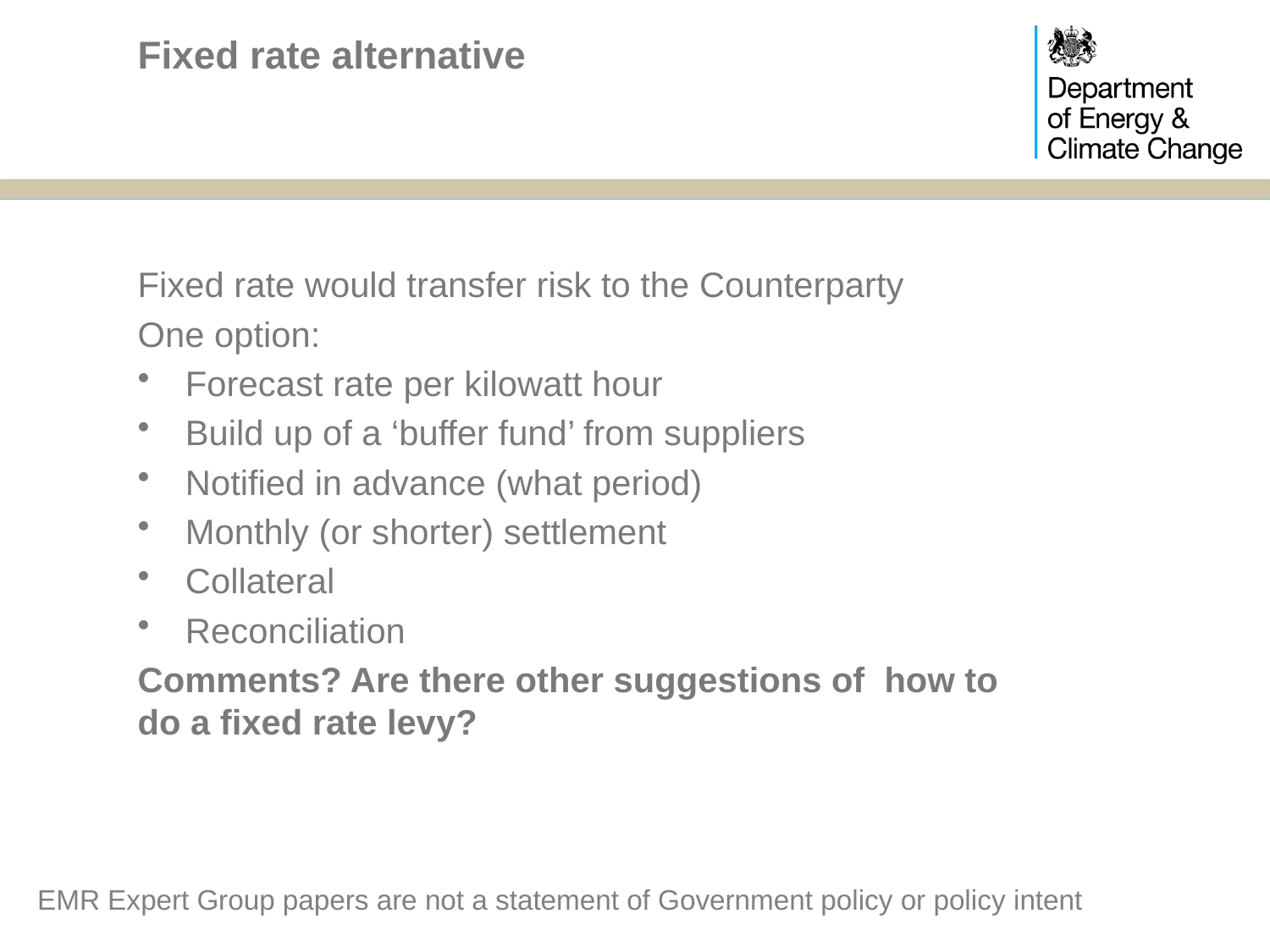

# Fixed rate alternative
Fixed rate would transfer risk to the Counterparty
One option:
Forecast rate per kilowatt hour
Build up of a ‘buffer fund’ from suppliers
Notified in advance (what period)
Monthly (or shorter) settlement
Collateral
Reconciliation
Comments? Are there other suggestions of  how to do a fixed rate levy?

EMR Expert Group papers are not a statement of Government policy or policy intent